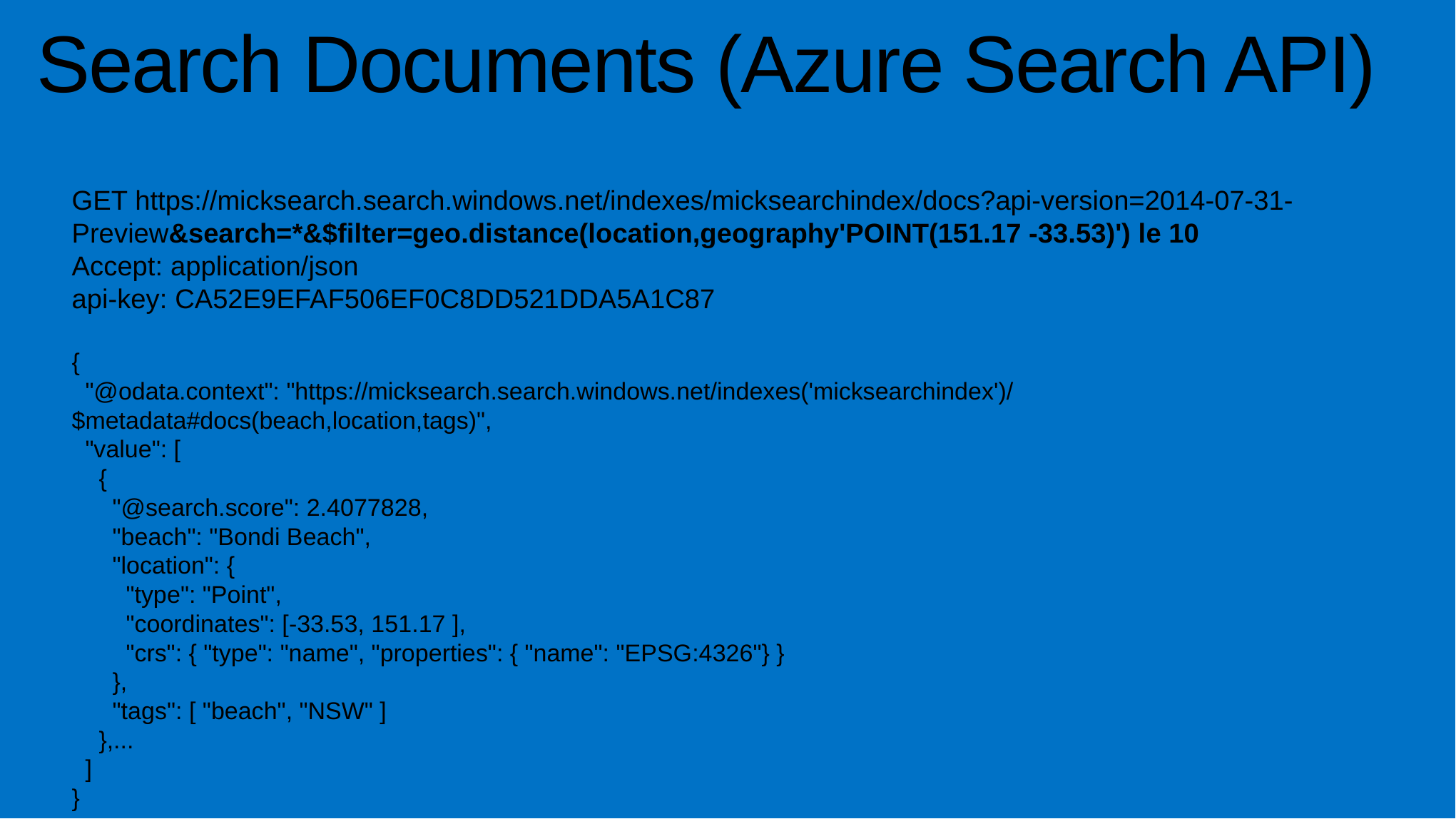

# Search Documents (Azure Search API)
GET https://micksearch.search.windows.net/indexes/micksearchindex/docs?api-version=2014-07-31-Preview&search=*&$filter=geo.distance(location,geography'POINT(151.17 -33.53)') le 10
Accept: application/json
api-key: CA52E9EFAF506EF0C8DD521DDA5A1C87

{
  "@odata.context": "https://micksearch.search.windows.net/indexes('micksearchindex')/$metadata#docs(beach,location,tags)",
  "value": [
    {
      "@search.score": 2.4077828,
      "beach": "Bondi Beach",
      "location": {
        "type": "Point",
        "coordinates": [-33.53, 151.17 ],
        "crs": { "type": "name", "properties": { "name": "EPSG:4326"} }
      },
      "tags": [ "beach", "NSW" ]
    },...
  ]
}